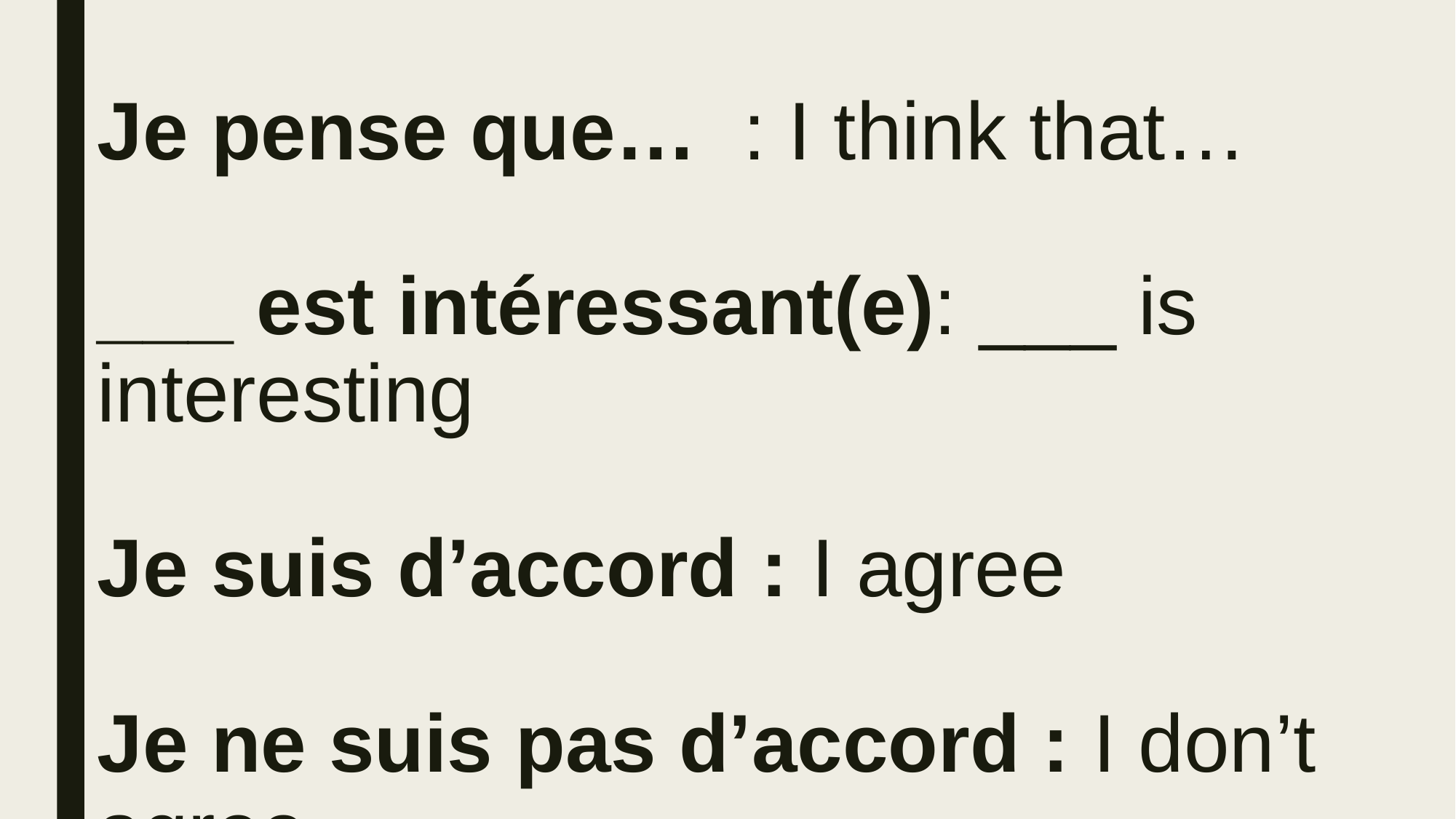

# Je pense que…  : I think that… ___ est intéressant(e): ___ is interesting Je suis d’accord : I agree Je ne suis pas d’accord : I don’t agree